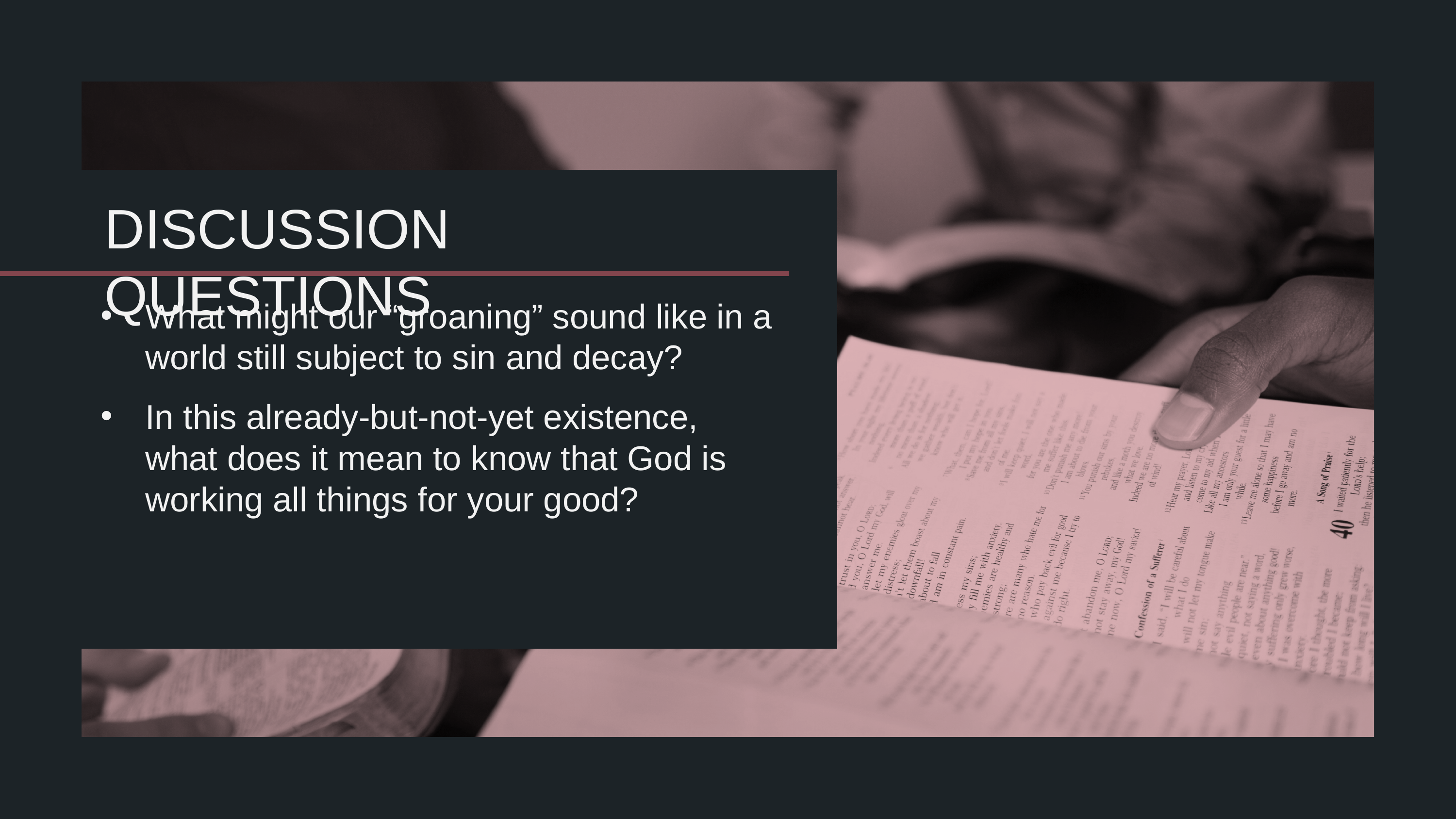

What might our “groaning” sound like in a world still subject to sin and decay?
In this already-but-not-yet existence, what does it mean to know that God is working all things for your good?